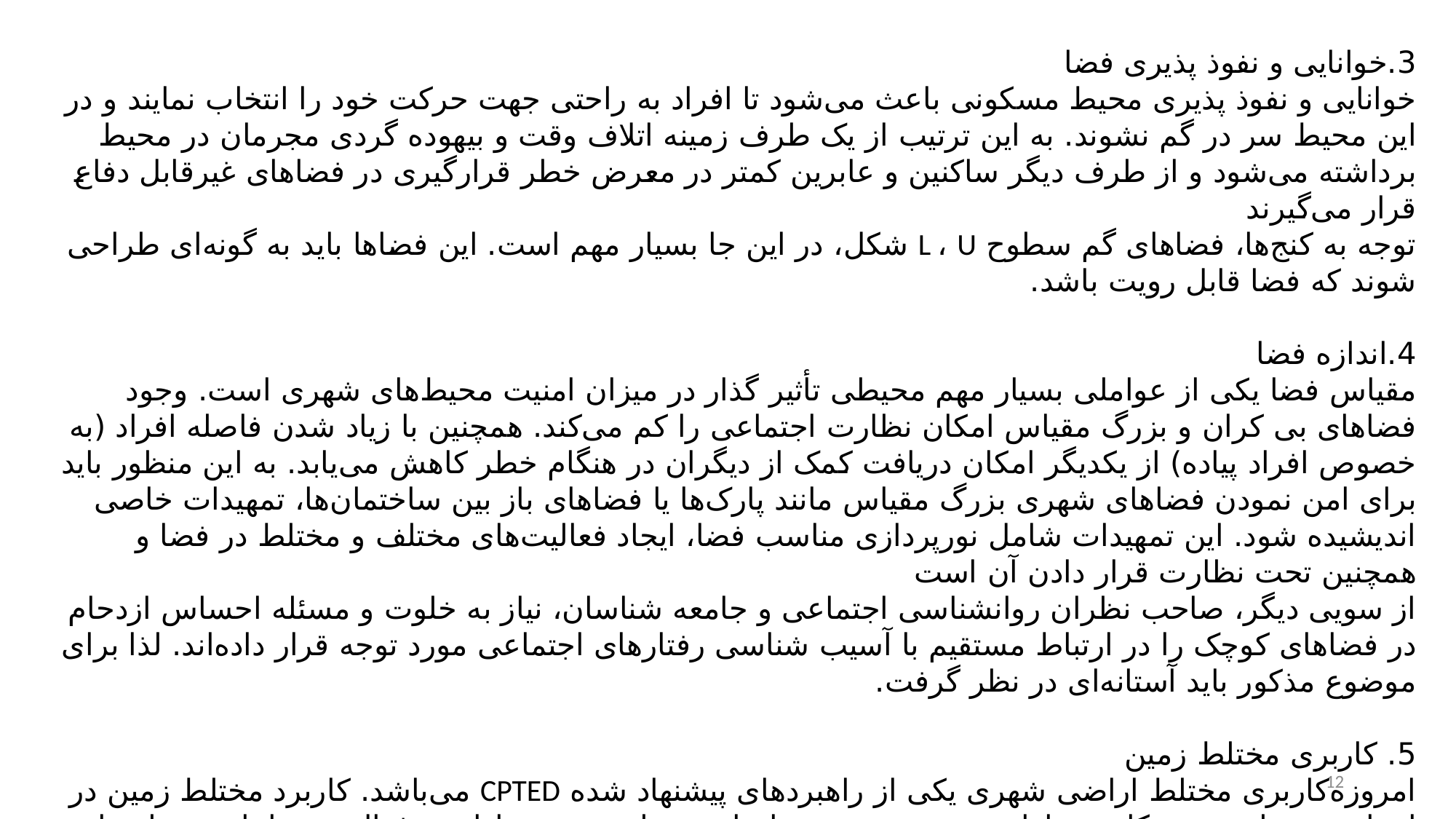

3.خوانایی و نفوذ پذیری فضا
خوانایی و نفوذ پذیری محیط مسکونی باعث می‌شود تا افراد به راحتی جهت حرکت خود را انتخاب نمایند و در این محیط سر در گم نشوند. به این ترتیب از یک طرف زمینه‌ اتلاف وقت و بیهوده گردی مجرمان در محیط برداشته می‌شود و از طرف دیگر ساکنین و عابرین کمتر در معرض خطر قرارگیری در فضاهای غیرقابل دفاع قرار می‌گیرند
توجه به کنج‌ها، فضاهای گم سطوح L ، U شکل، در این جا بسیار مهم است. این فضاها باید به گونه‌ای طراحی شوند که فضا قابل رویت باشد.

4.اندازه فضا
مقیاس فضا یکی از عواملی بسیار مهم محیطی تأثیر گذار در میزان امنیت محیط‌های شهری است. وجود فضاهای بی کران و بزرگ مقیاس امکان نظارت اجتماعی را کم می‌کند. همچنین با زیاد شدن فاصله‌ افراد (به خصوص افراد پیاده) از یکدیگر امکان دریافت کمک از دیگران در هنگام خطر کاهش می‌یابد. به این منظور باید برای امن نمودن فضاهای شهری بزرگ مقیاس مانند پارک‌ها یا فضاهای باز بین ساختمان‌ها، تمهیدات خاصی اندیشیده شود. این تمهیدات شامل نورپردازی مناسب فضا، ایجاد فعالیت‌های مختلف و مختلط در فضا و همچنین تحت نظارت قرار دادن آن است
از سویی دیگر، صاحب نظران روانشناسی اجتماعی و جامعه شناسان، نیاز به خلوت و مسئله احساس ازدحام در فضاهای کوچک را در ارتباط مستقیم با آسیب شناسی رفتارهای اجتماعی مورد توجه قرار داده‌اند. لذا برای موضوع مذکور باید آستانه‌ای در نظر گرفت.

5. کاربری مختلط زمین
امروزه‌کاربری مختلط اراضی شهری یکی از راهبردهای پیشنهاد شده‌ CPTED می‌باشد. کاربرد مختلط زمین در انتقاد به منطقه بندی کاربری اراضی شهری درصدد ایجاد محیطی زنده، شاداب و فعال در ساعات مختلف از روز یا شب می‌باشد. با استفاده از ترکیب فعالیت‌ها می‌توان فضاها و محیط‌های شهری را در ساعات مختلف زنده نگاه داشت و این فضاها را در معرض نظارت همگانی قرار داد. فعال بودن فضا در ساعات مختلف از میزان احتمال وقوع جرم و جنایت در آن می‌کاهد
12